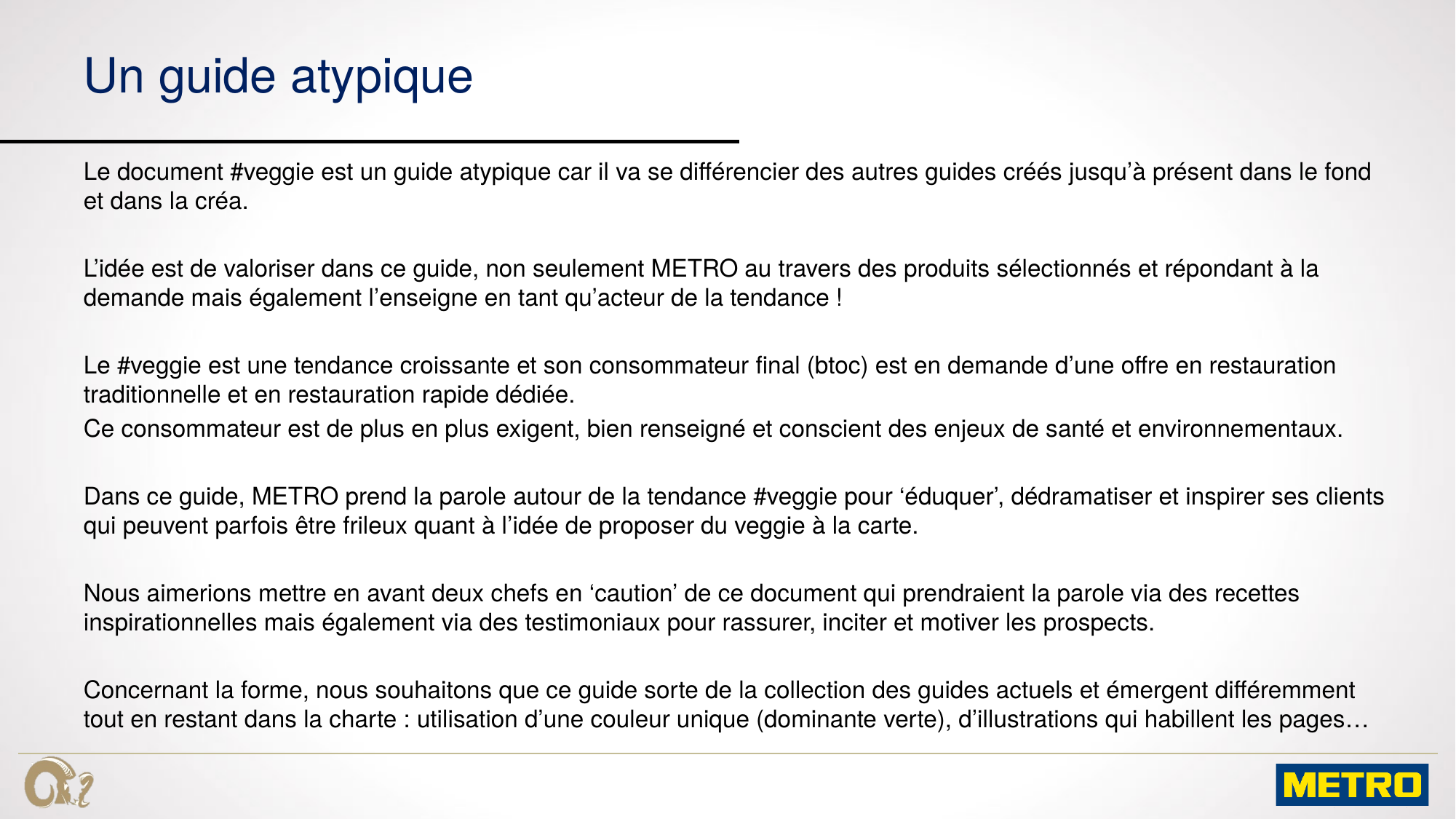

# Un guide atypique
Le document #veggie est un guide atypique car il va se différencier des autres guides créés jusqu’à présent dans le fond et dans la créa.

L’idée est de valoriser dans ce guide, non seulement METRO au travers des produits sélectionnés et répondant à la demande mais également l’enseigne en tant qu’acteur de la tendance !

Le #veggie est une tendance croissante et son consommateur final (btoc) est en demande d’une offre en restauration traditionnelle et en restauration rapide dédiée.
Ce consommateur est de plus en plus exigent, bien renseigné et conscient des enjeux de santé et environnementaux.

Dans ce guide, METRO prend la parole autour de la tendance #veggie pour ‘éduquer’, dédramatiser et inspirer ses clients qui peuvent parfois être frileux quant à l’idée de proposer du veggie à la carte.

Nous aimerions mettre en avant deux chefs en ‘caution’ de ce document qui prendraient la parole via des recettes inspirationnelles mais également via des testimoniaux pour rassurer, inciter et motiver les prospects.

Concernant la forme, nous souhaitons que ce guide sorte de la collection des guides actuels et émergent différemment tout en restant dans la charte : utilisation d’une couleur unique (dominante verte), d’illustrations qui habillent les pages…